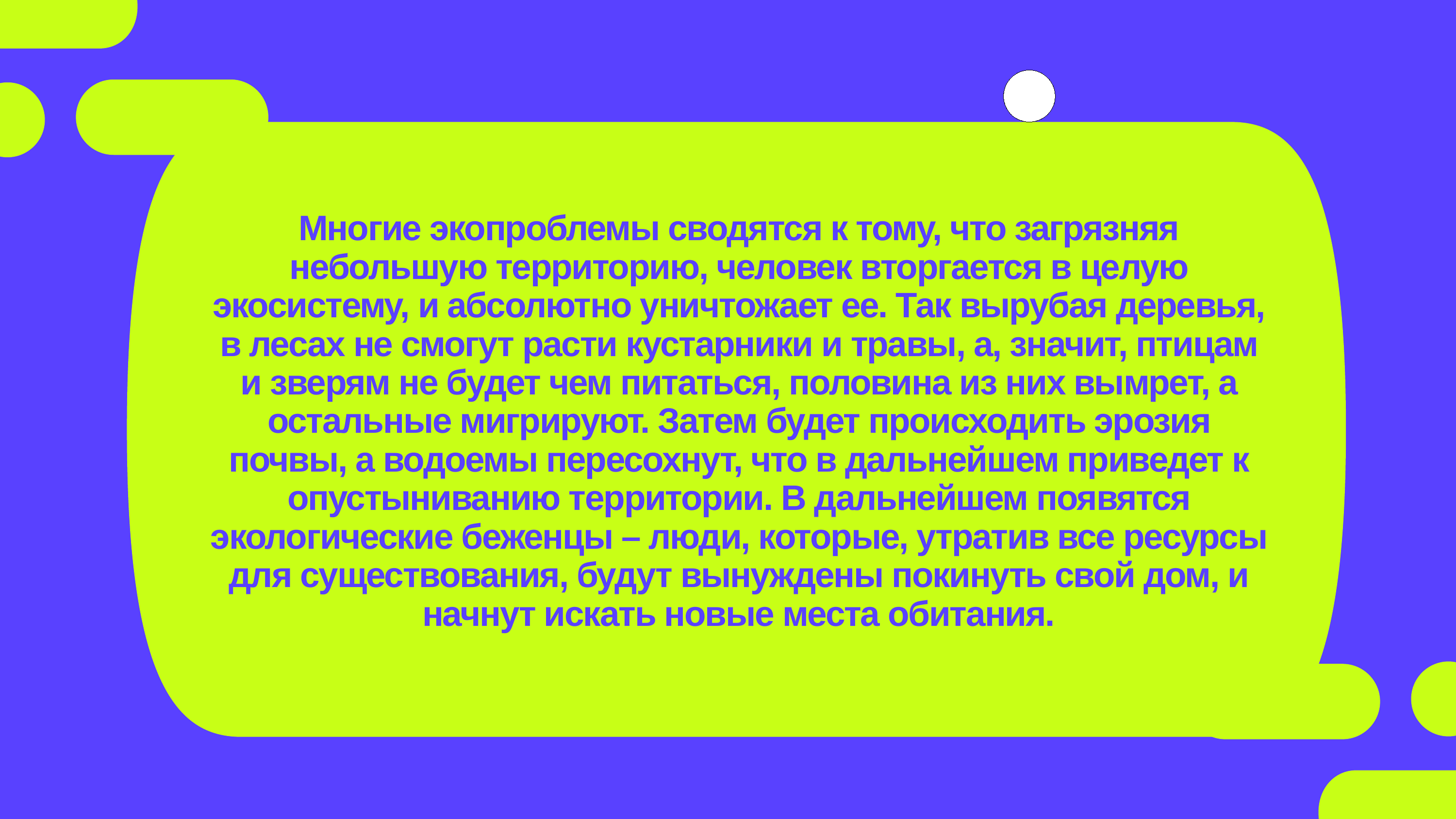

Многие экопроблемы сводятся к тому, что загрязняя небольшую территорию, человек вторгается в целую экосистему, и абсолютно уничтожает ее. Так вырубая деревья, в лесах не смогут расти кустарники и травы, а, значит, птицам и зверям не будет чем питаться, половина из них вымрет, а остальные мигрируют. Затем будет происходить эрозия почвы, а водоемы пересохнут, что в дальнейшем приведет к опустыниванию территории. В дальнейшем появятся экологические беженцы – люди, которые, утратив все ресурсы для существования, будут вынуждены покинуть свой дом, и начнут искать новые места обитания.